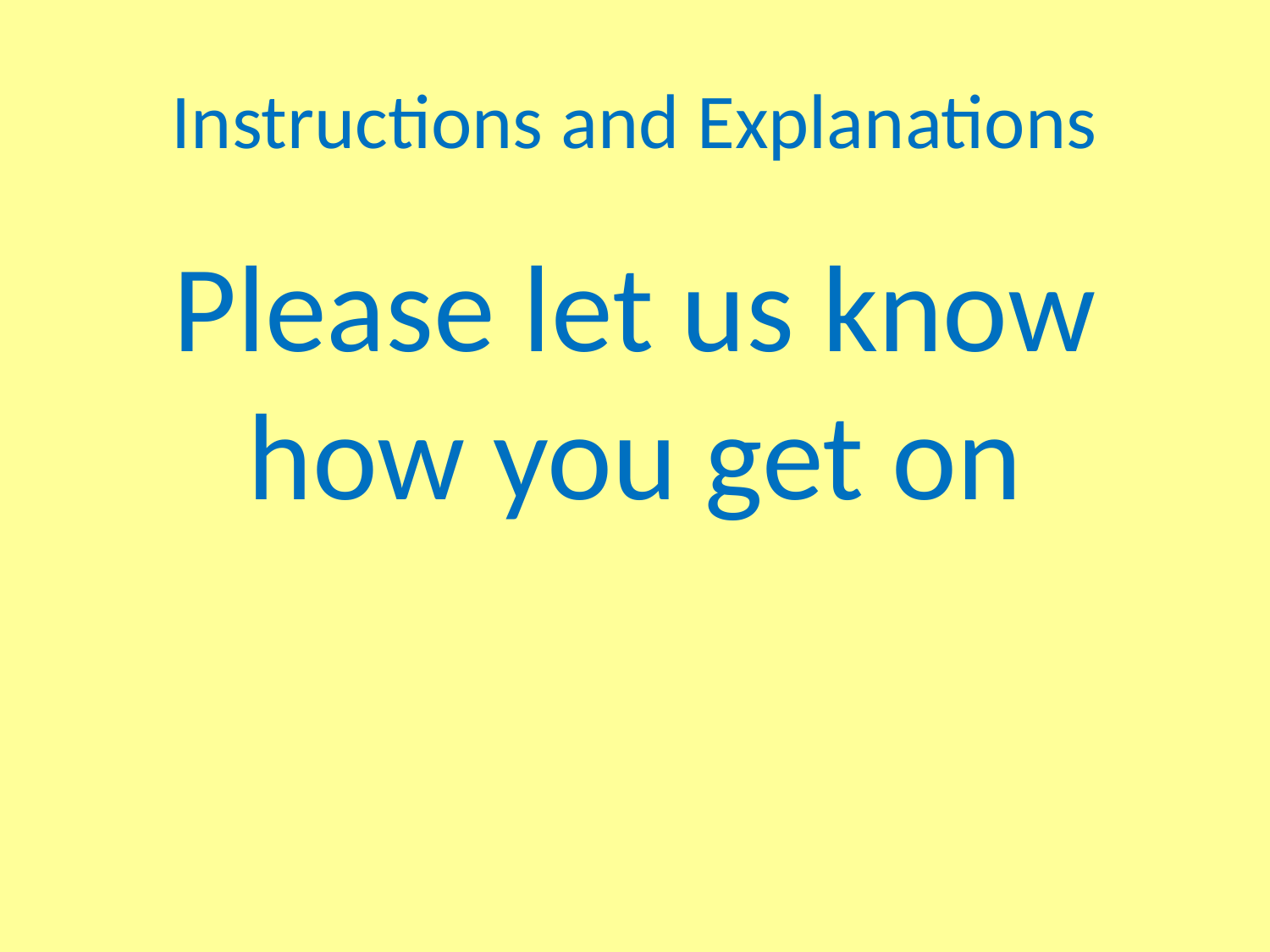

# Instructions and Explanations
Please let us know how you get on